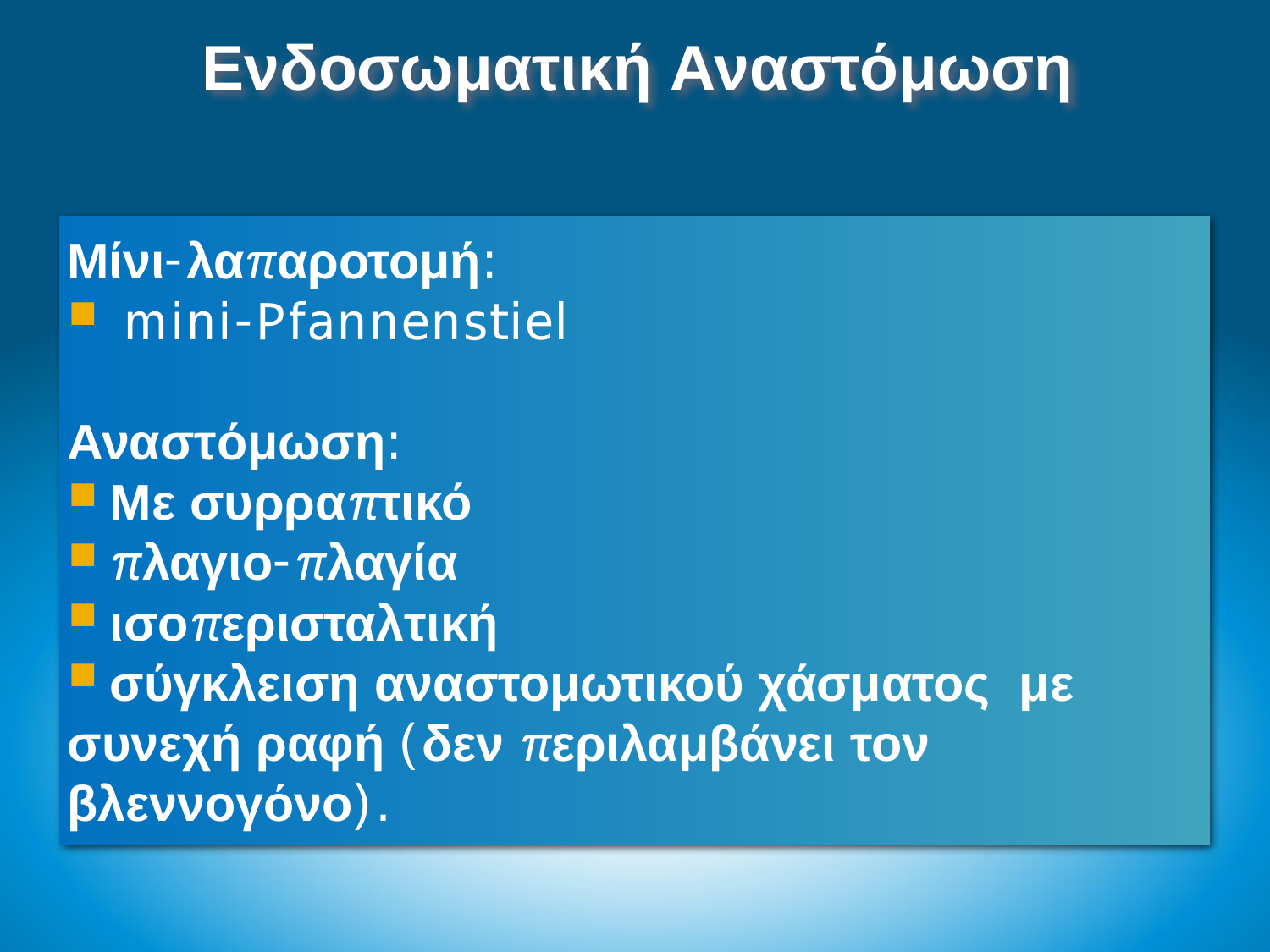

Ενδοσωματική Αναστόμωση
Μίνι-λαπαροτομή:
  mini-Pfannenstiel

Αναστόμωση:
 Με συρραπτικό
 πλαγιο-πλαγία
 ισοπερισταλτική
 σύγκλειση αναστομωτικού χάσματος  με συνεχή ραφή (δεν περιλαμβάνει τον βλεννογόνο).